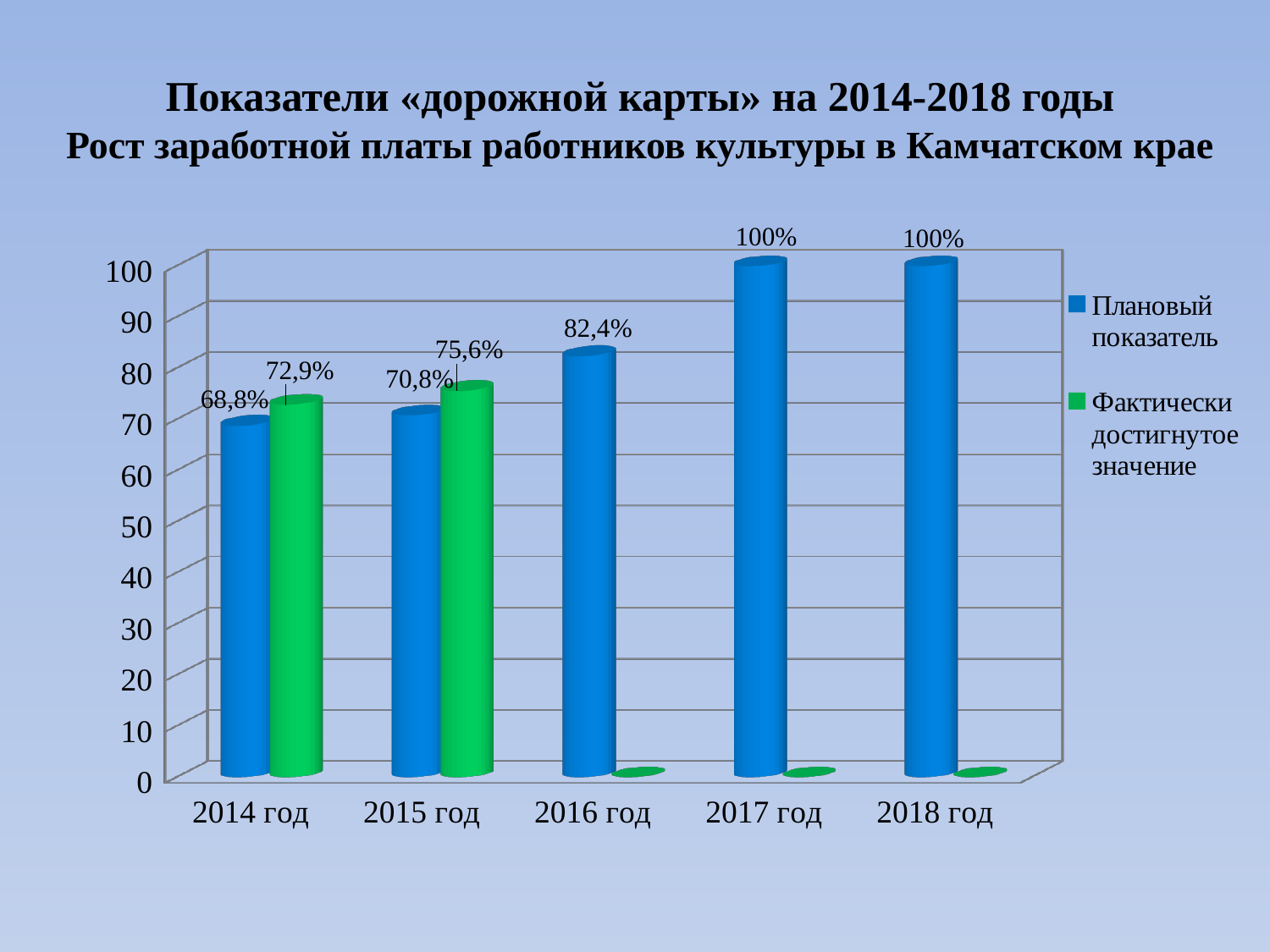

# Показатели «дорожной карты» на 2014-2018 годы Рост заработной платы работников культуры в Камчатском крае

[unsupported chart]

68,8%